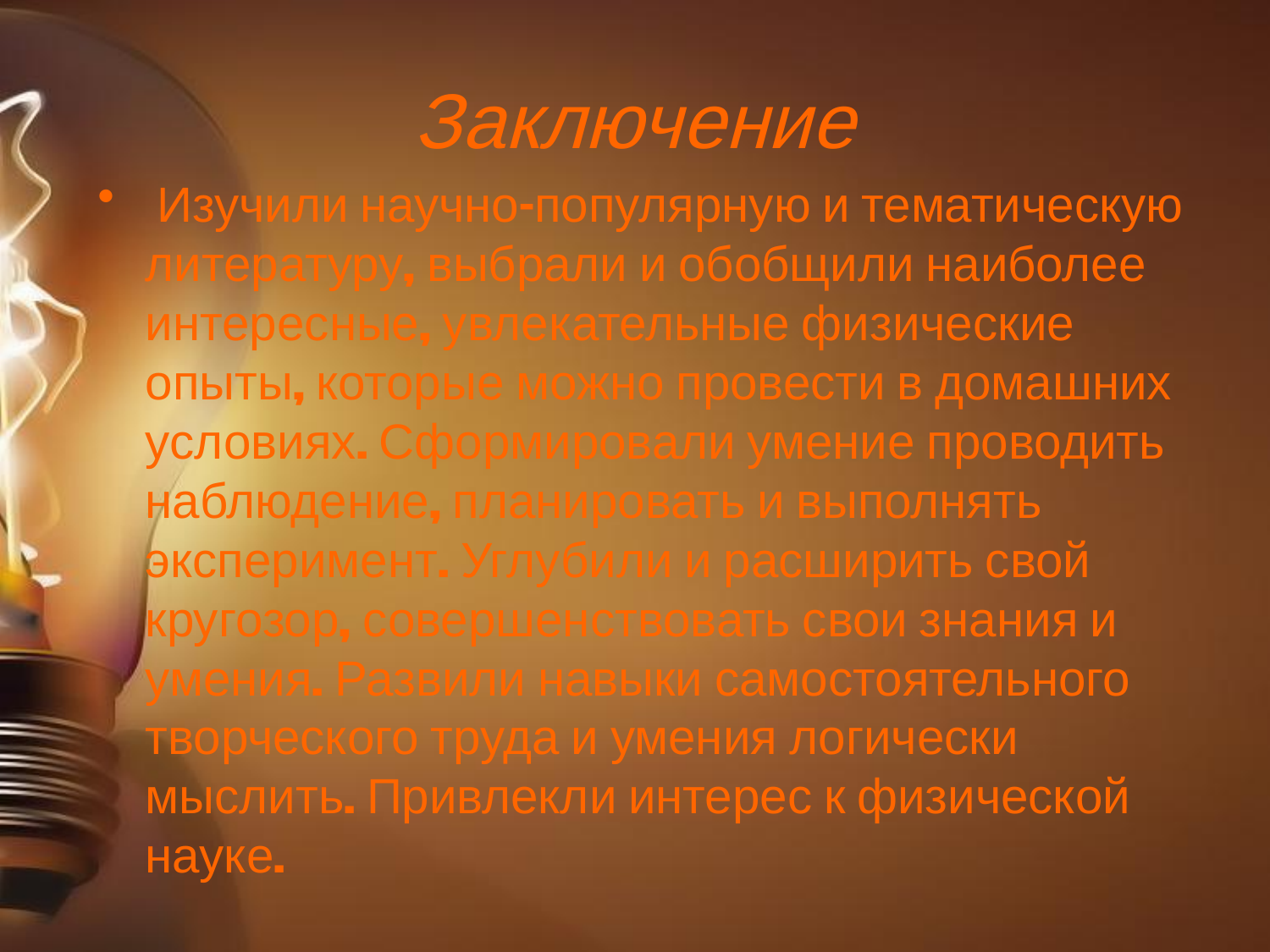

# Заключение
 Изучили научно-популярную и тематическую литературу, выбрали и обобщили наиболее интересные, увлекательные физические опыты, которые можно провести в домашних условиях. Сформировали умение проводить наблюдение, планировать и выполнять эксперимент. Углубили и расширить свой  кругозор, совершенствовать свои знания и умения. Развили навыки самостоятельного творческого труда и умения логически мыслить. Привлекли интерес к физической науке.